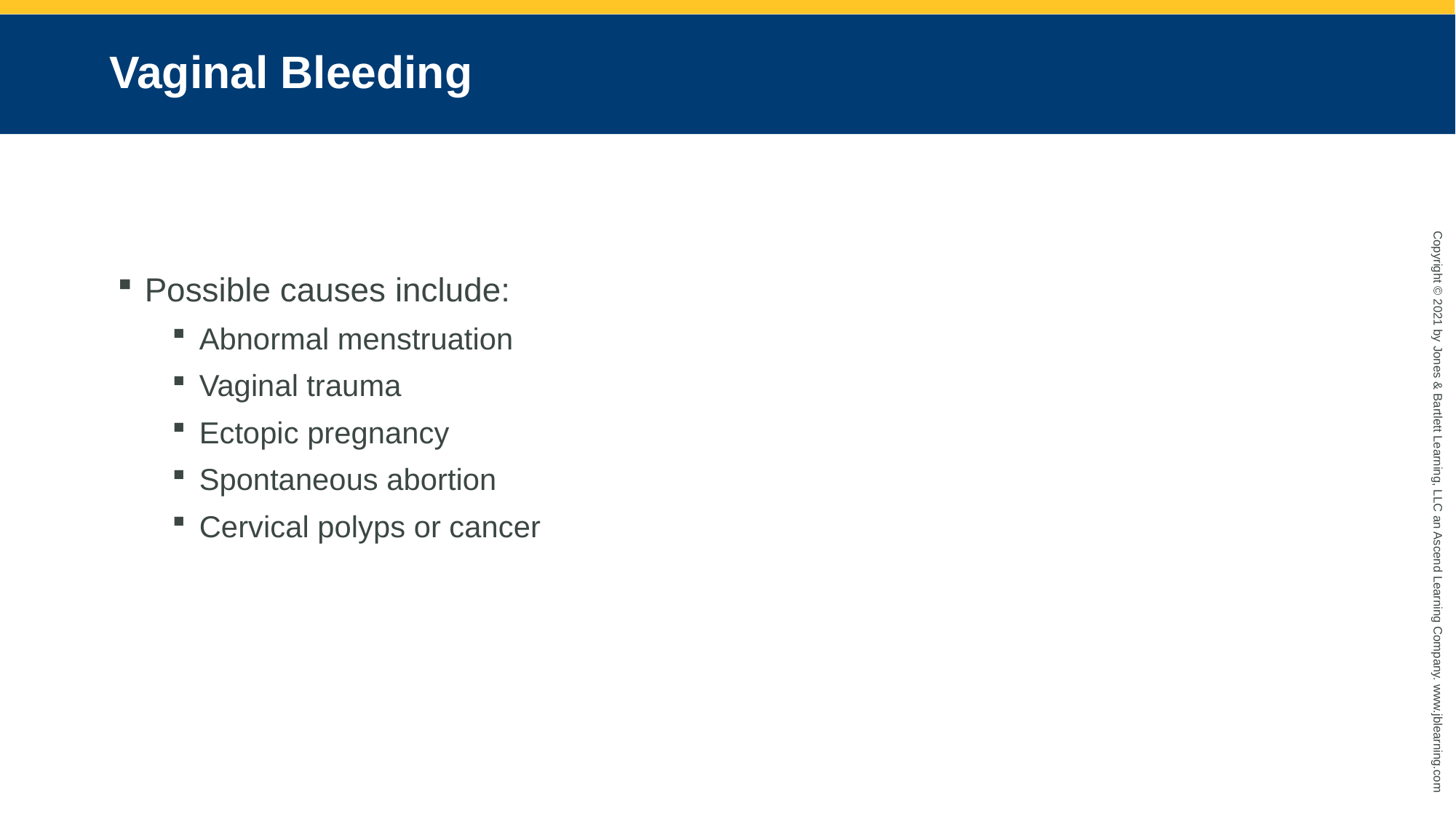

# Vaginal Bleeding
Possible causes include:
Abnormal menstruation
Vaginal trauma
Ectopic pregnancy
Spontaneous abortion
Cervical polyps or cancer